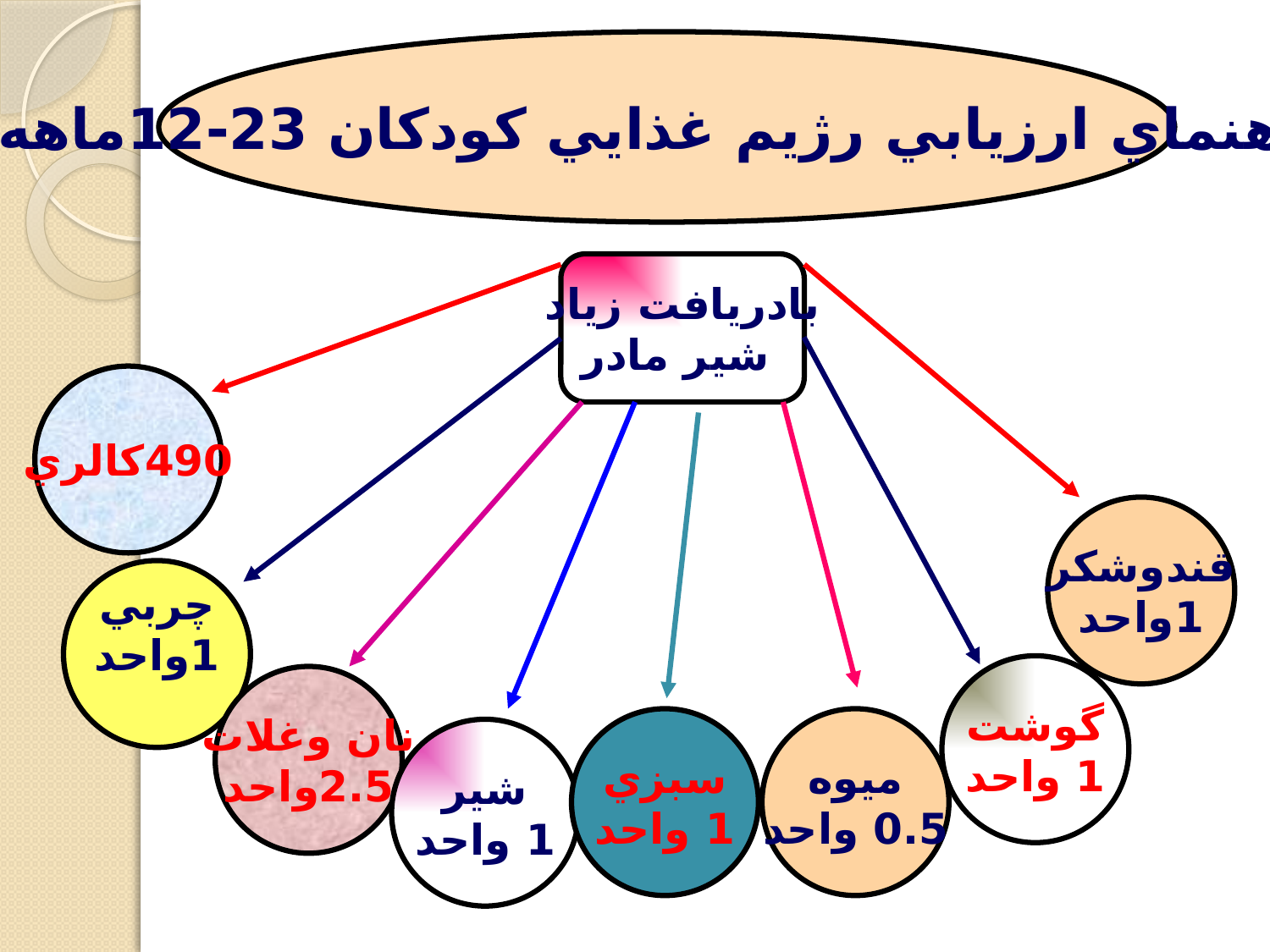

راهنماي ارزيابي رژيم غذايي كودكان 23-12ماهه
بادريافت زياد
 شير مادر

490كالري

قندوشكر
1واحد
چربي
1واحد

گوشت
1 واحد
نان وغلات
2.5واحد
سبزي
1 واحد
ميوه
0.5 واحد
شير
1 واحد